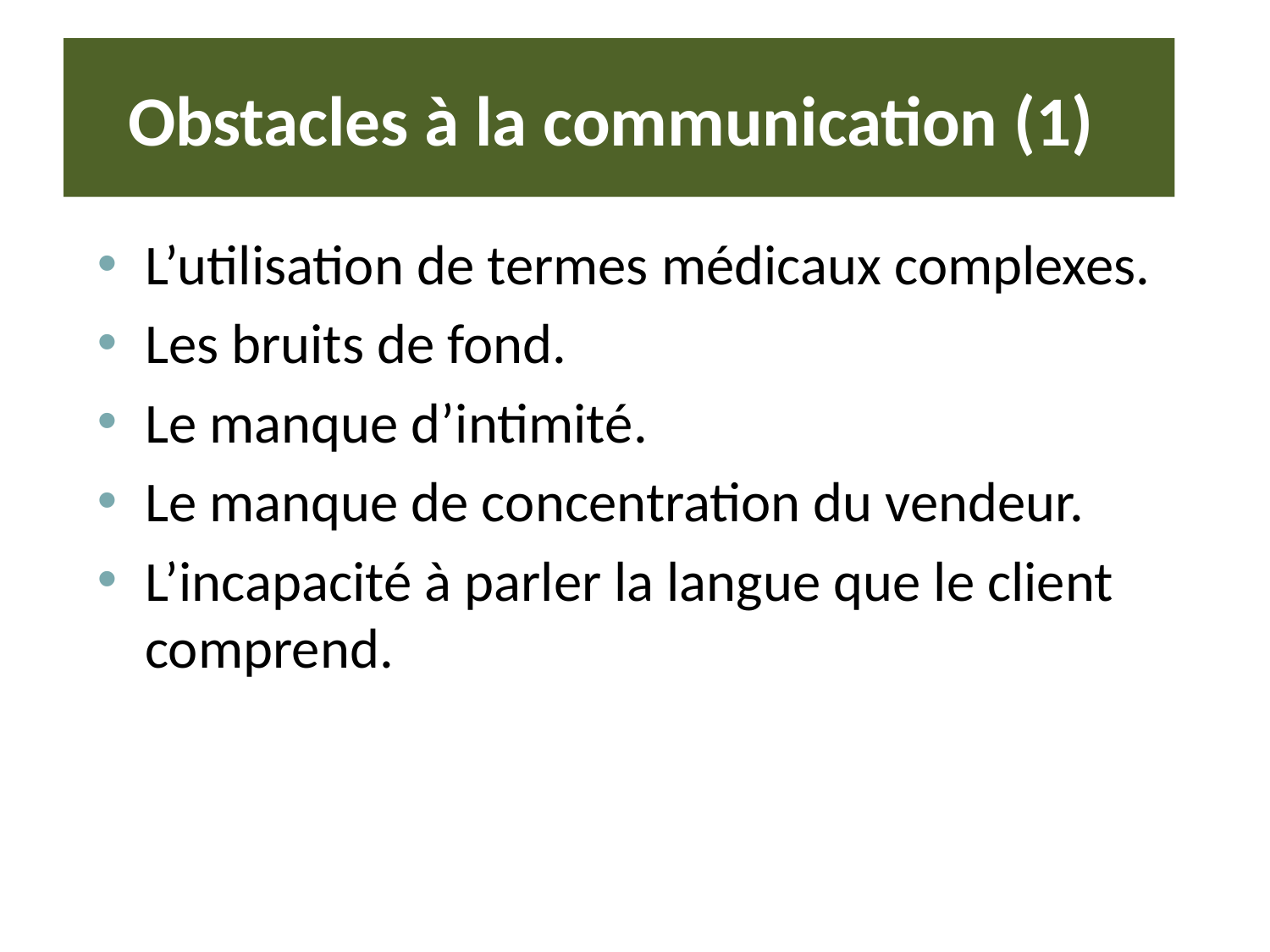

# Obstacles à la communication (1)
L’utilisation de termes médicaux complexes.
Les bruits de fond.
Le manque d’intimité.
Le manque de concentration du vendeur.
L’incapacité à parler la langue que le client comprend.